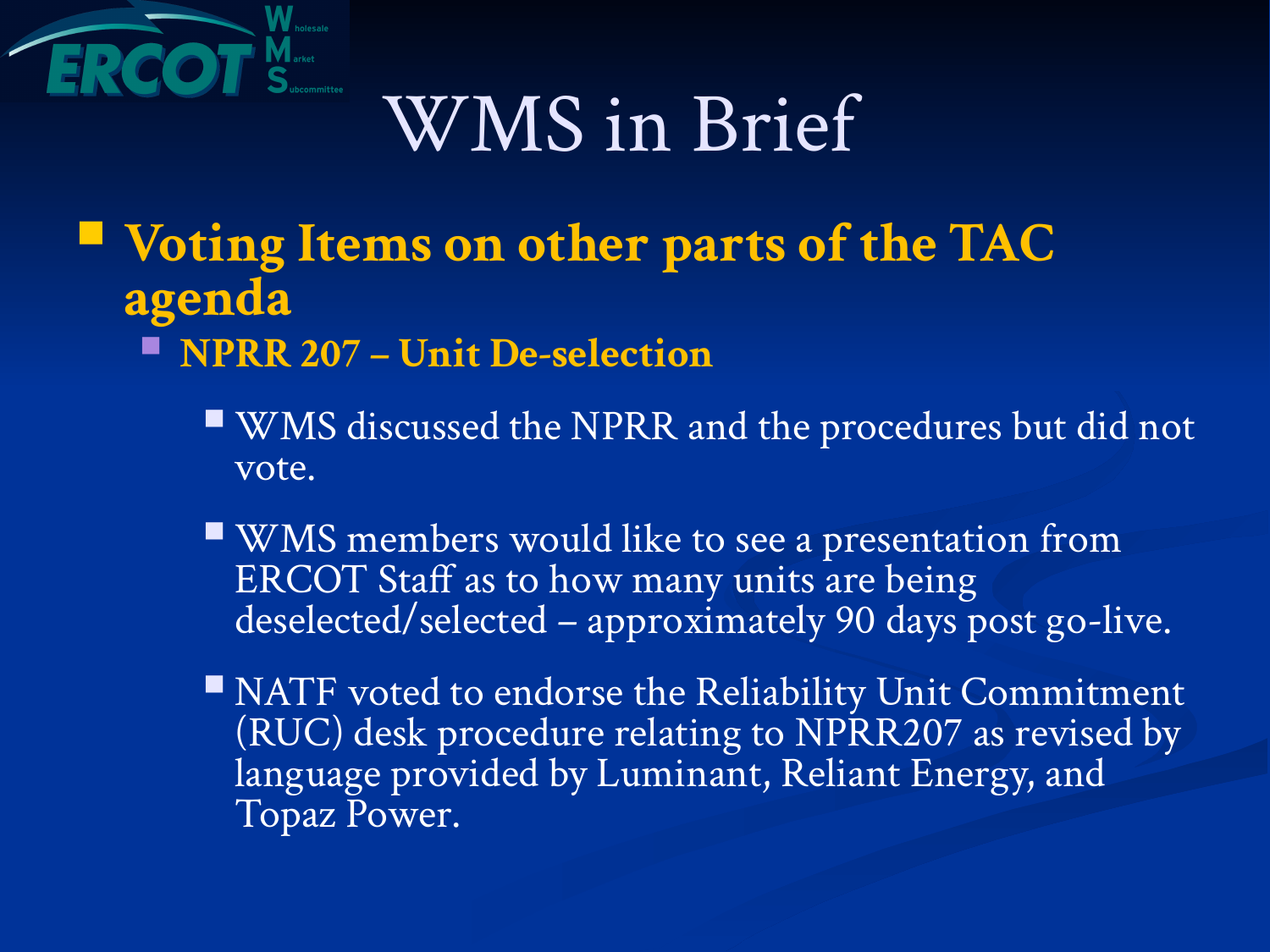

# WMS in Brief
Voting Items on other parts of the TAC agenda
NPRR 207 – Unit De-selection
WMS discussed the NPRR and the procedures but did not vote.
WMS members would like to see a presentation from ERCOT Staff as to how many units are being deselected/selected – approximately 90 days post go-live.
NATF voted to endorse the Reliability Unit Commitment (RUC) desk procedure relating to NPRR207 as revised by language provided by Luminant, Reliant Energy, and Topaz Power.